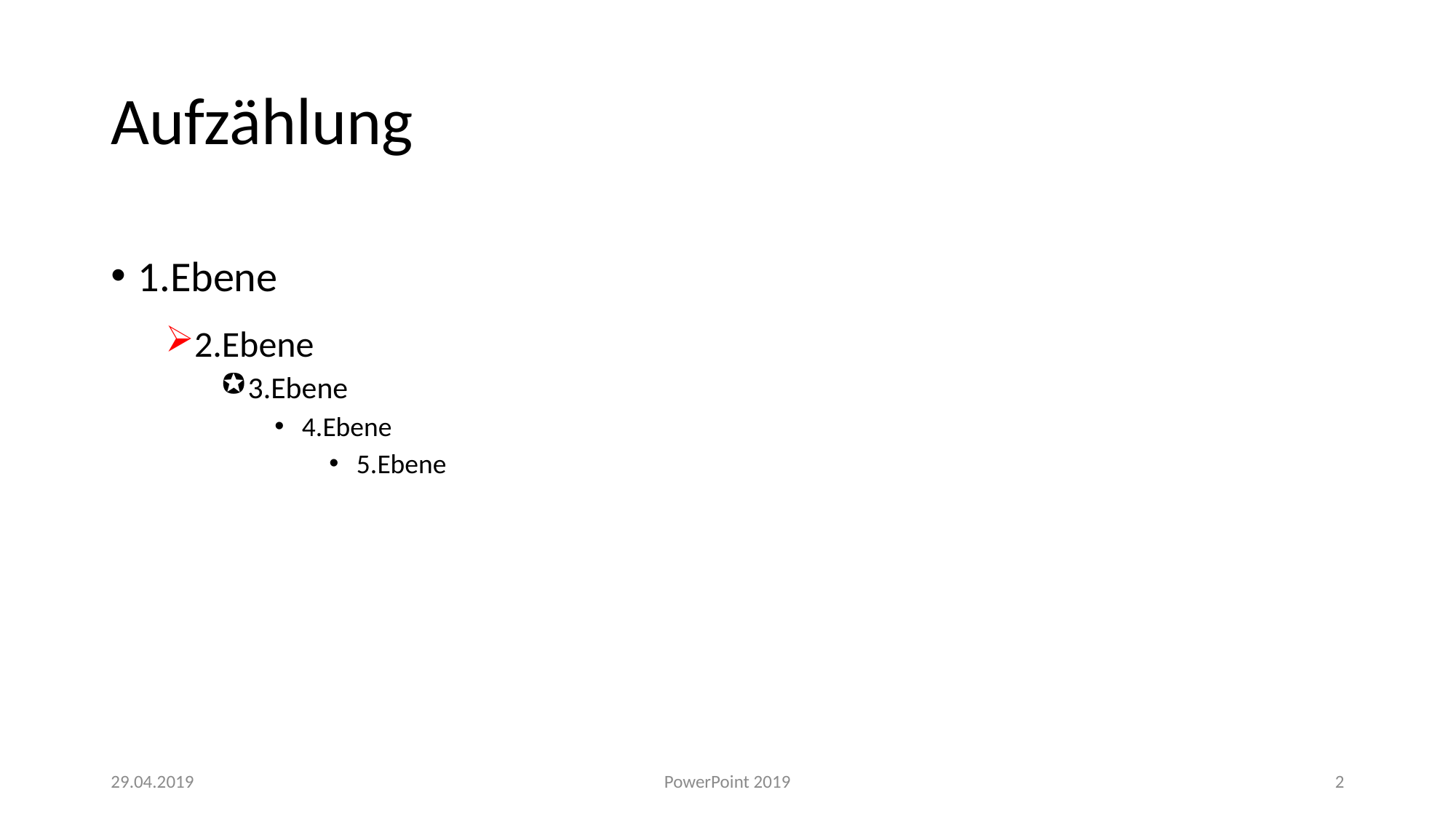

# Aufzählung
1.Ebene
2.Ebene
3.Ebene
4.Ebene
5.Ebene

29.04.2019
PowerPoint 2019
2